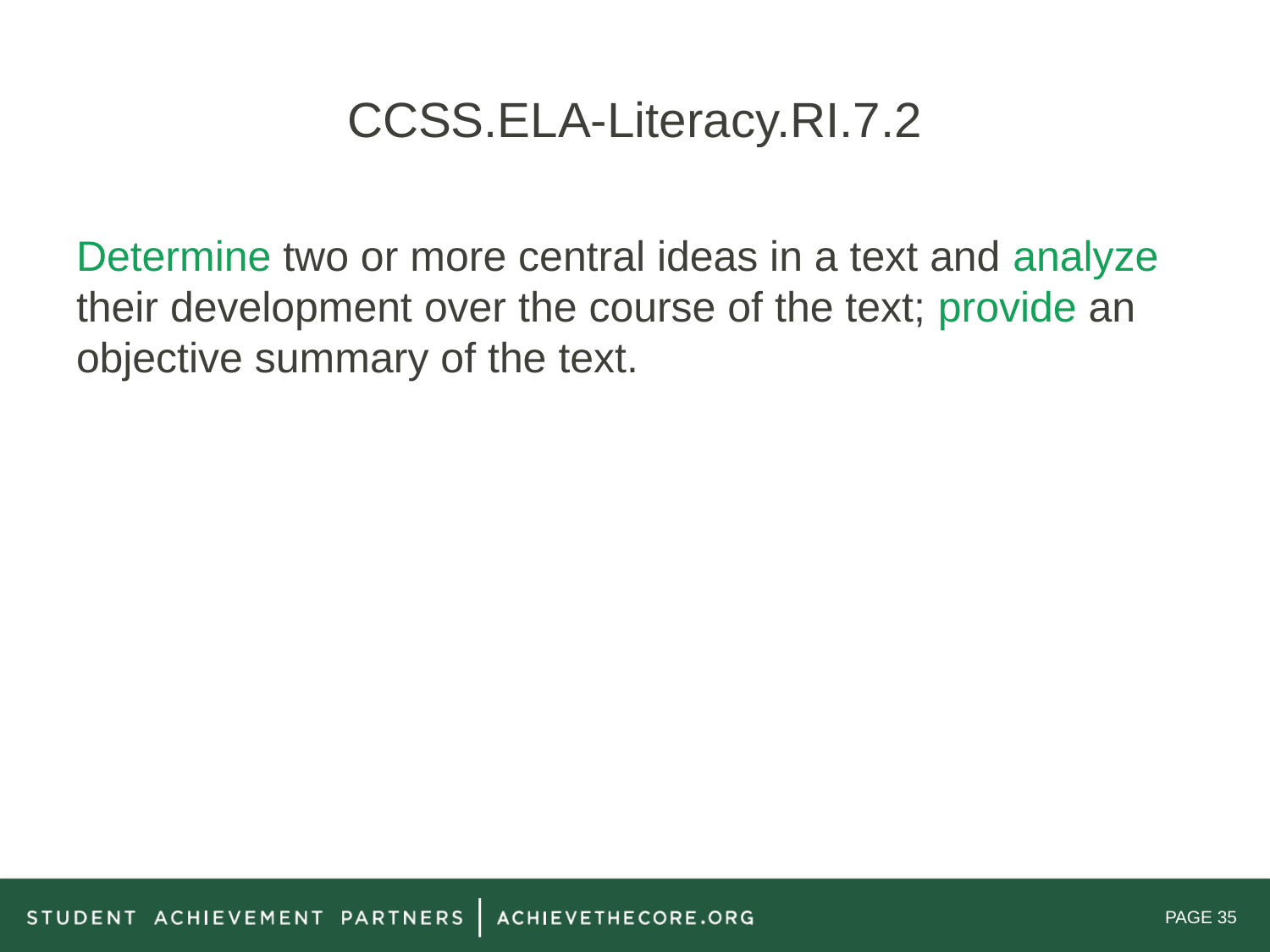

# CCSS.ELA-Literacy.RI.7.2
Determine two or more central ideas in a text and analyze their development over the course of the text; provide an objective summary of the text.